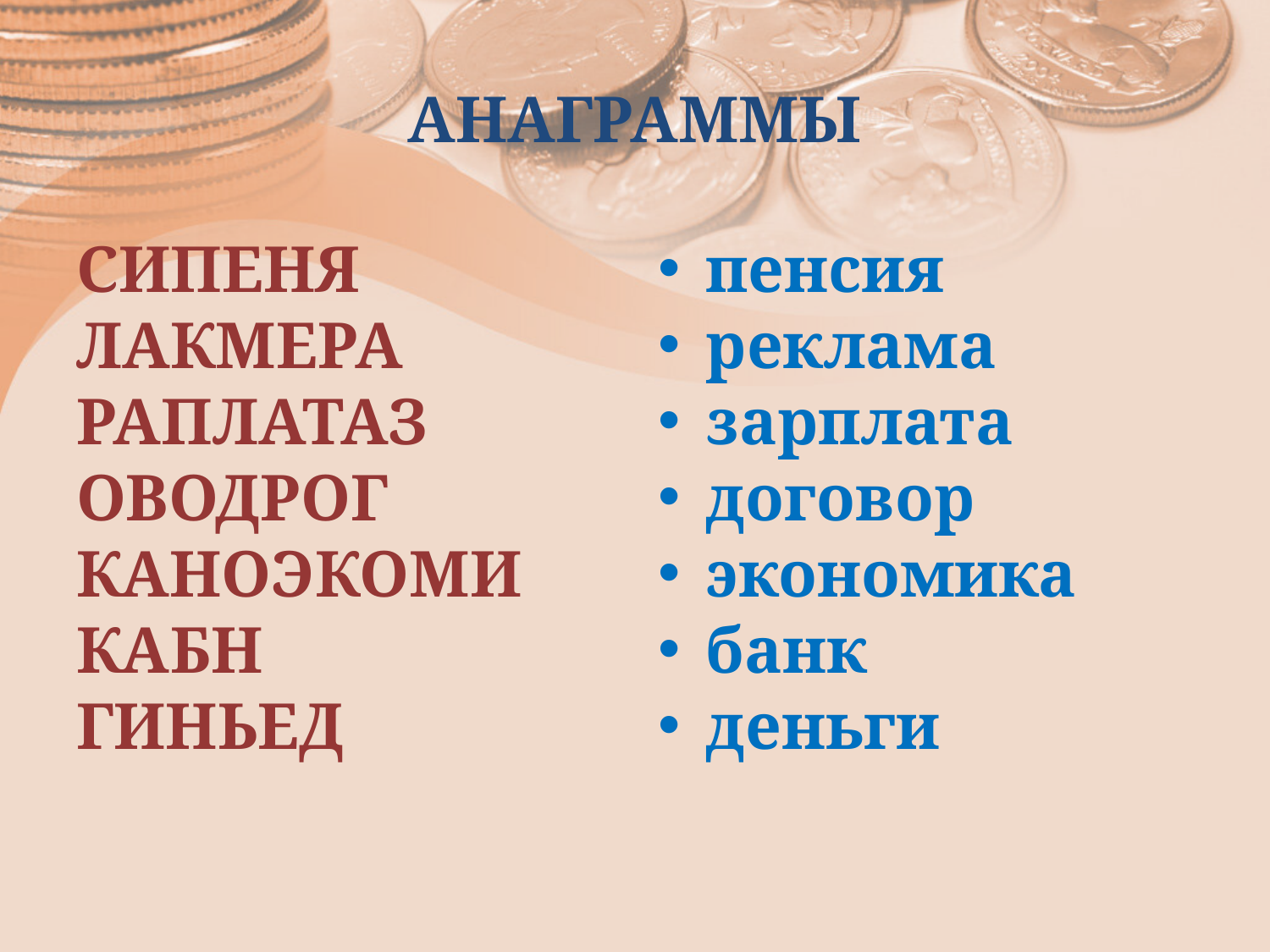

# АНАГРАММЫ
СИПЕНЯ
ЛАКМЕРА
РАПЛАТАЗ
ОВОДРОГ
КАНОЭКОМИ
КАБН
ГИНЬЕД

пенсия
реклама
зарплата
договор
экономика
банк
деньги